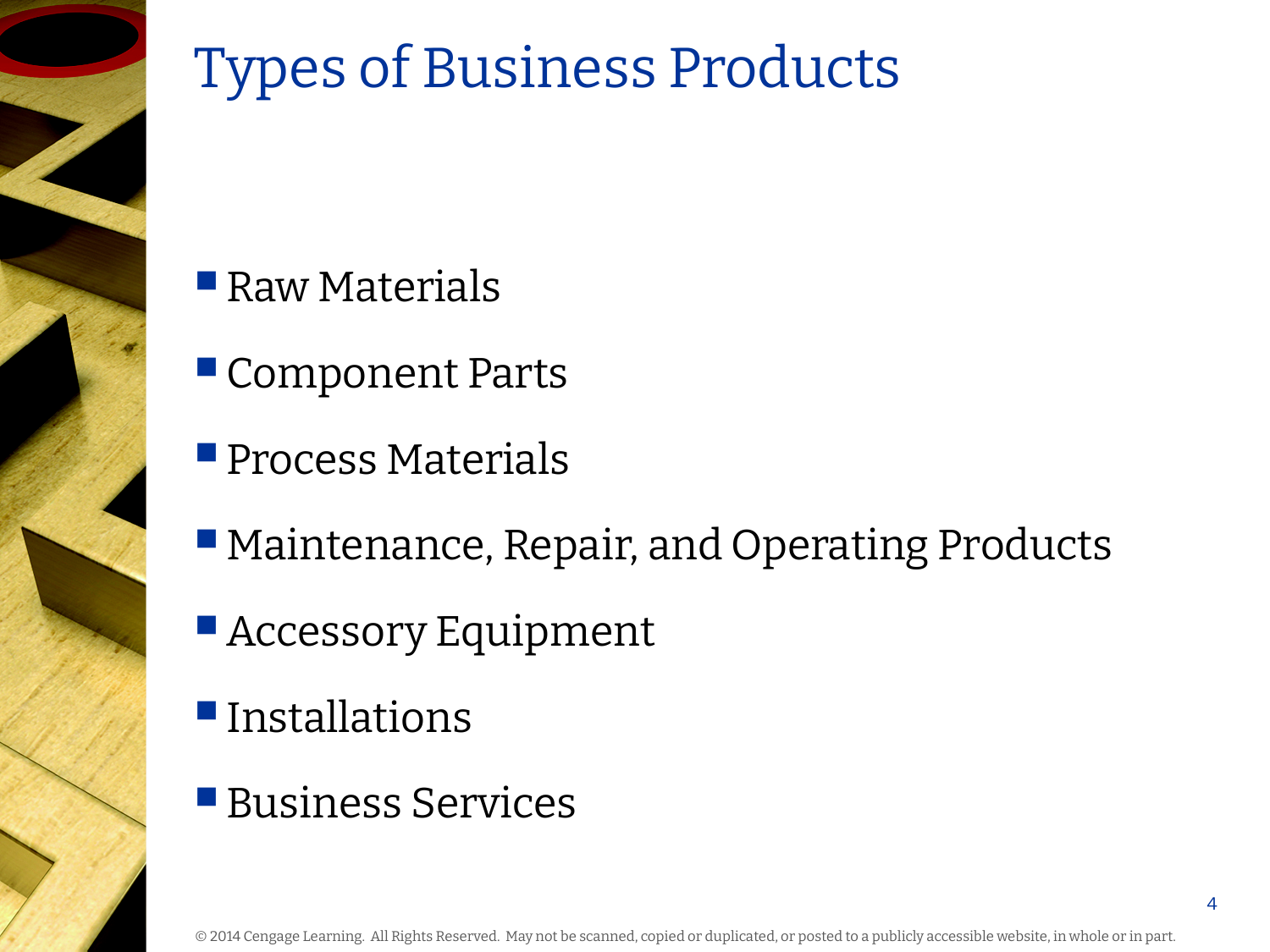

# Types of Business Products

Raw Materials
Component Parts
Process Materials
Maintenance, Repair, and Operating Products
Accessory Equipment
Installations
Business Services
4